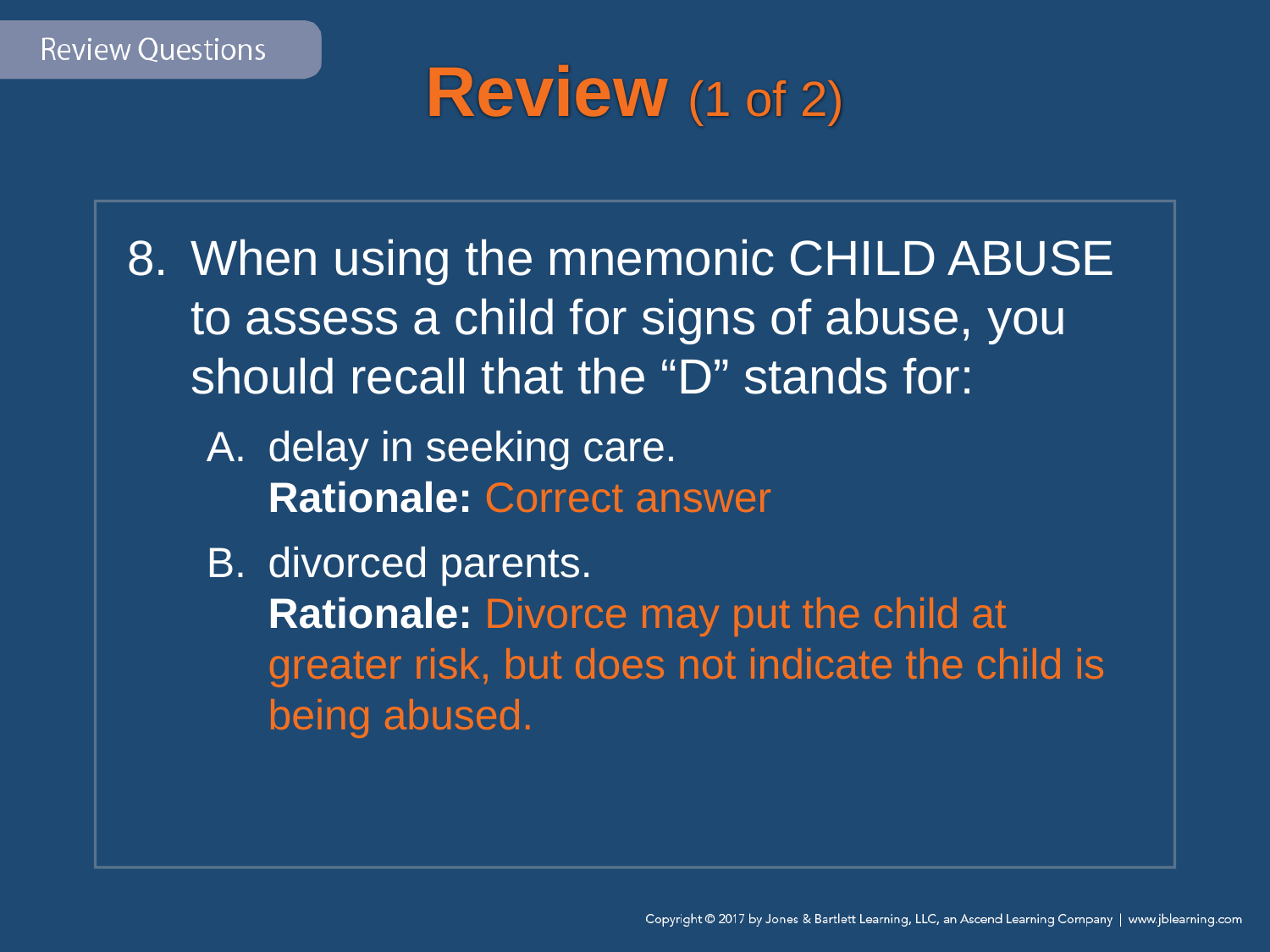

# Review (1 of 2)
When using the mnemonic CHILD ABUSE to assess a child for signs of abuse, you should recall that the “D” stands for:
delay in seeking care.
Rationale: Correct answer
divorced parents.
Rationale: Divorce may put the child at greater risk, but does not indicate the child is being abused.